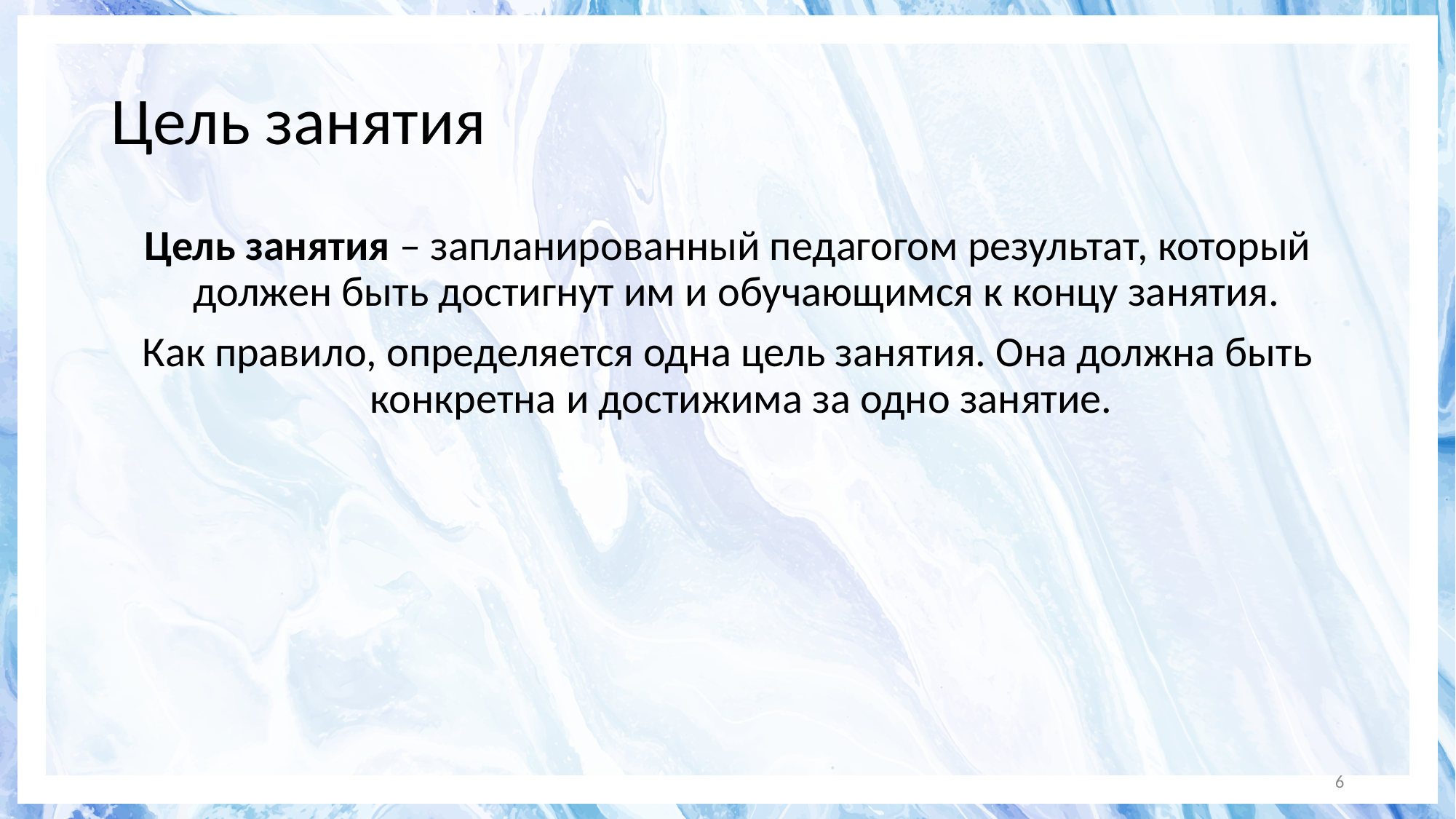

# Цель занятия
Цель занятия – запланированный педагогом результат, который должен быть достигнут им и обучающимся к концу занятия.
Как правило, определяется одна цель занятия. Она должна быть конкретна и достижима за одно занятие.

6